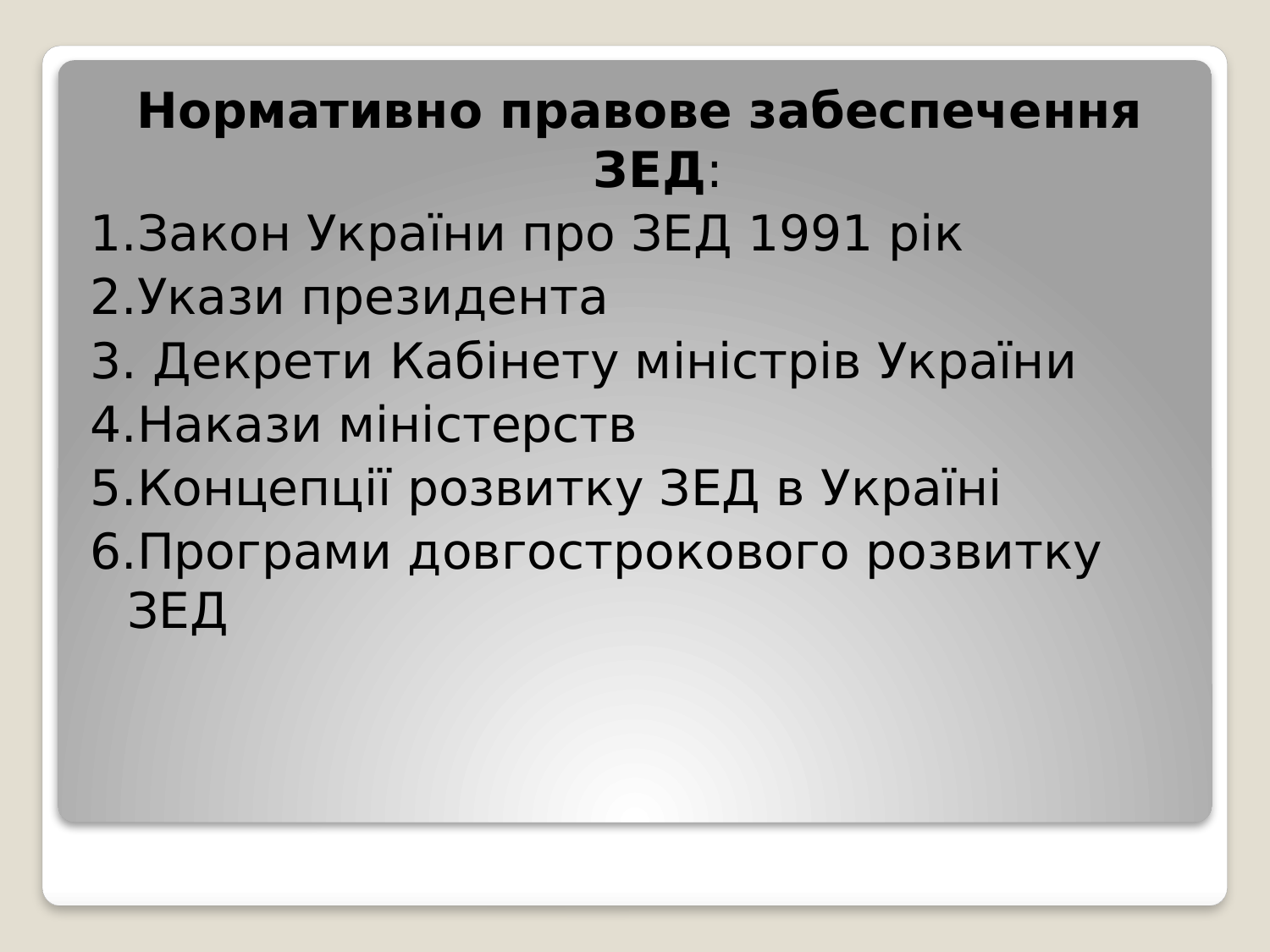

Нормативно правове забеспечення ЗЕД:
1.Закон України про ЗЕД 1991 рік
2.Укази президента
3. Декрети Кабінету міністрів України
4.Накази міністерств
5.Концепції розвитку ЗЕД в Україні
6.Програми довгострокового розвитку ЗЕД